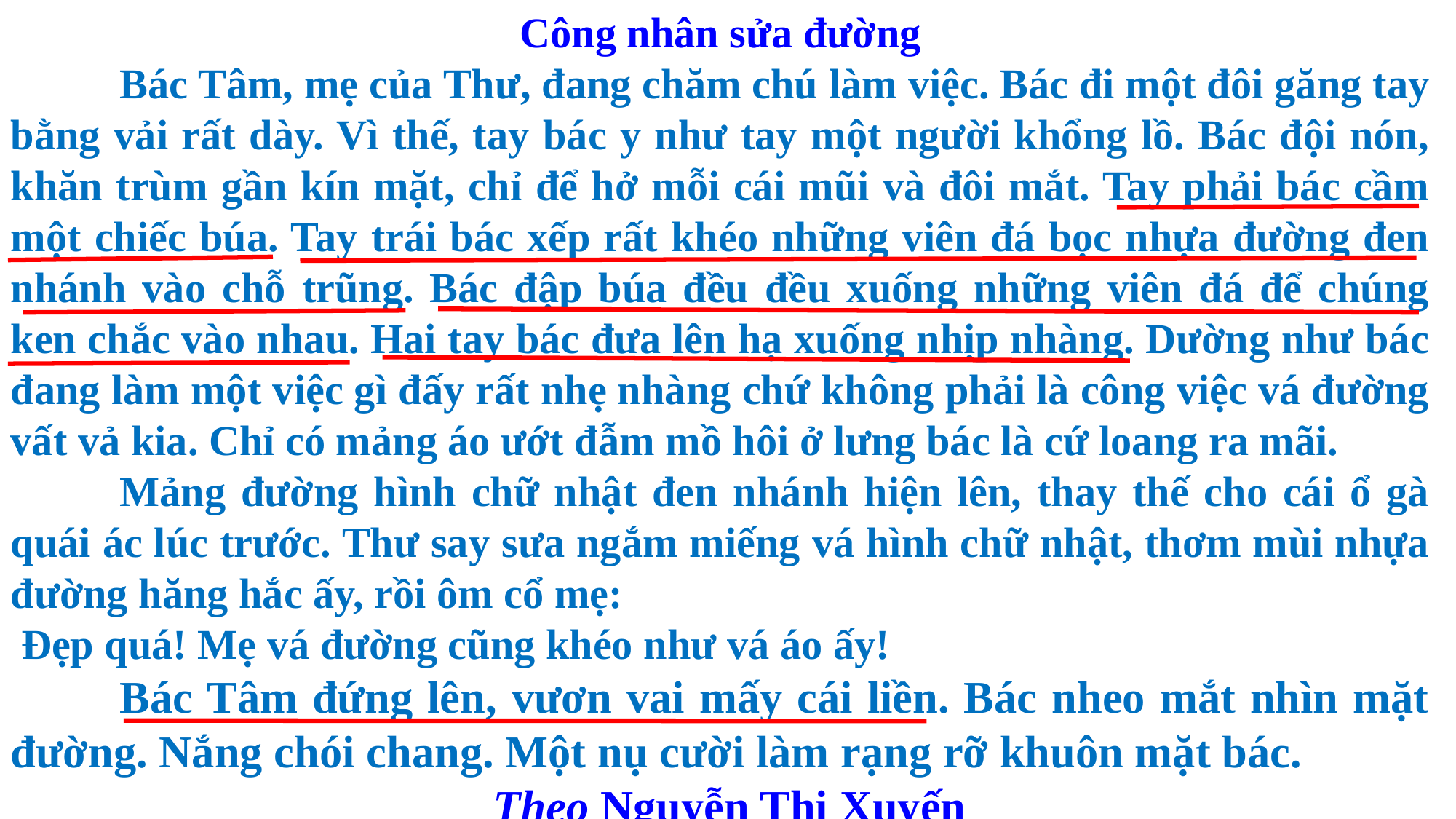

Công nhân sửa đường
	Bác Tâm, mẹ của Thư, đang chăm chú làm việc. Bác đi một đôi găng tay bằng vải rất dày. Vì thế, tay bác y như tay một người khổng lồ. Bác đội nón, khăn trùm gần kín mặt, chỉ để hở mỗi cái mũi và đôi mắt. Tay phải bác cầm một chiếc búa. Tay trái bác xếp rất khéo những viên đá bọc nhựa đường đen nhánh vào chỗ trũng. Bác đập búa đều đều xuống những viên đá để chúng ken chắc vào nhau. Hai tay bác đưa lên hạ xuống nhịp nhàng. Dường như bác đang làm một việc gì đấy rất nhẹ nhàng chứ không phải là công việc vá đường vất vả kia. Chỉ có mảng áo ướt đẫm mồ hôi ở lưng bác là cứ loang ra mãi.
	Mảng đường hình chữ nhật đen nhánh hiện lên, thay thế cho cái ổ gà quái ác lúc trước. Thư say sưa ngắm miếng vá hình chữ nhật, thơm mùi nhựa đường hăng hắc ấy, rồi ôm cổ mẹ:
 Đẹp quá! Mẹ vá đường cũng khéo như vá áo ấy!
	Bác Tâm đứng lên, vươn vai mấy cái liền. Bác nheo mắt nhìn mặt đường. Nắng chói chang. Một nụ cười làm rạng rỡ khuôn mặt bác.						    Theo Nguyễn Thị Xuyến